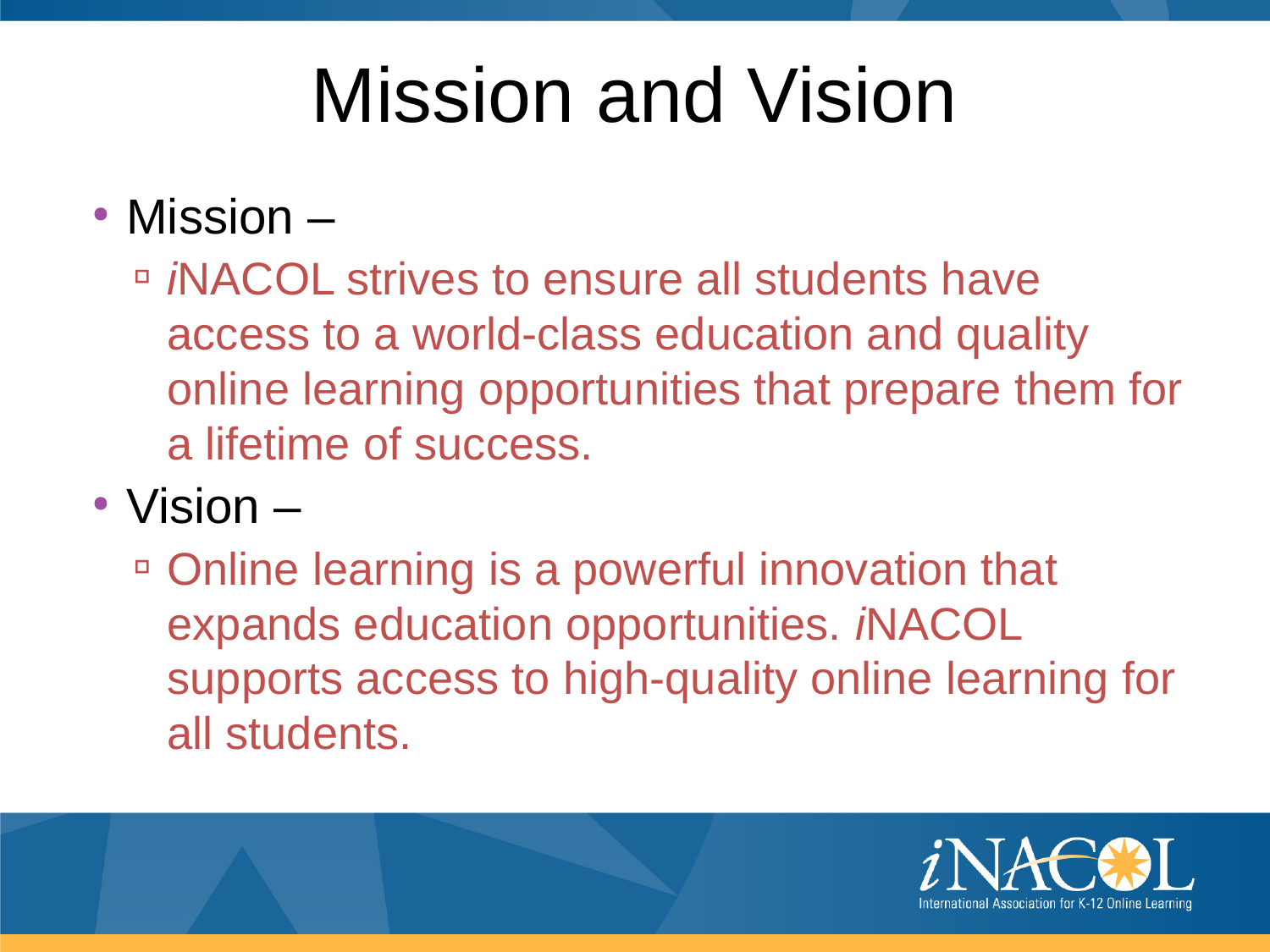

# Mission and Vision
Mission –
iNACOL strives to ensure all students have access to a world-class education and quality online learning opportunities that prepare them for a lifetime of success.
Vision –
Online learning is a powerful innovation that expands education opportunities. iNACOL supports access to high-quality online learning for all students.